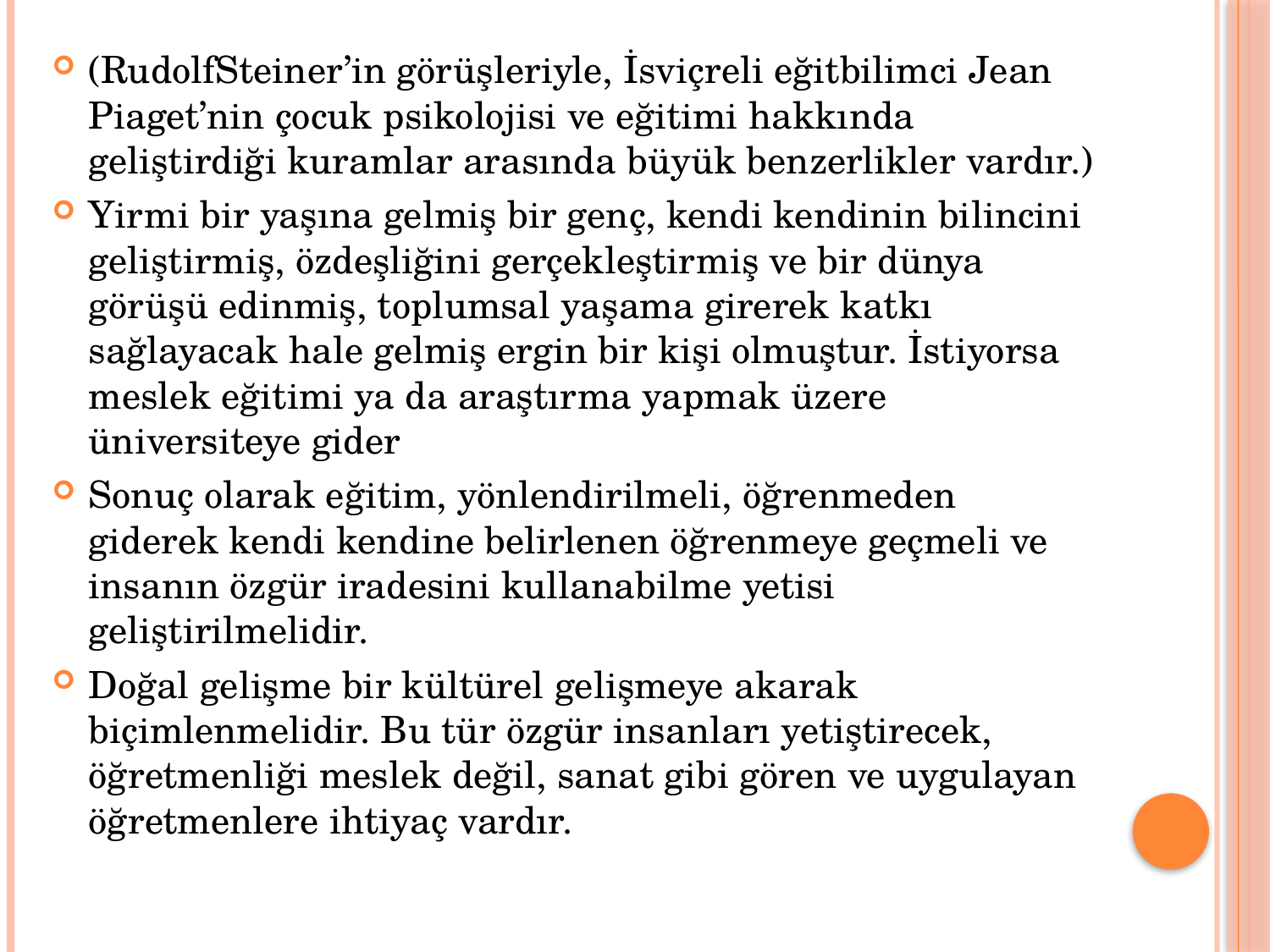

(RudolfSteiner’in görüşleriyle, İsviçreli eğitbilimci Jean Piaget’nin çocuk psikolojisi ve eğitimi hakkında geliştirdiği kuramlar arasında büyük benzerlikler vardır.)
Yirmi bir yaşına gelmiş bir genç, kendi kendinin bilincini geliştirmiş, özdeşliğini gerçekleştirmiş ve bir dünya görüşü edinmiş, toplumsal yaşama girerek katkı sağlayacak hale gelmiş ergin bir kişi olmuştur. İstiyorsa meslek eğitimi ya da araştırma yapmak üzere üniversiteye gider
Sonuç olarak eğitim, yönlendirilmeli, öğrenmeden giderek kendi kendine belirlenen öğrenmeye geçmeli ve insanın özgür iradesini kullanabilme yetisi geliştirilmelidir.
Doğal gelişme bir kültürel gelişmeye akarak biçimlenmelidir. Bu tür özgür insanları yetiştirecek, öğretmenliği meslek değil, sanat gibi gören ve uygulayan öğretmenlere ihtiyaç vardır.